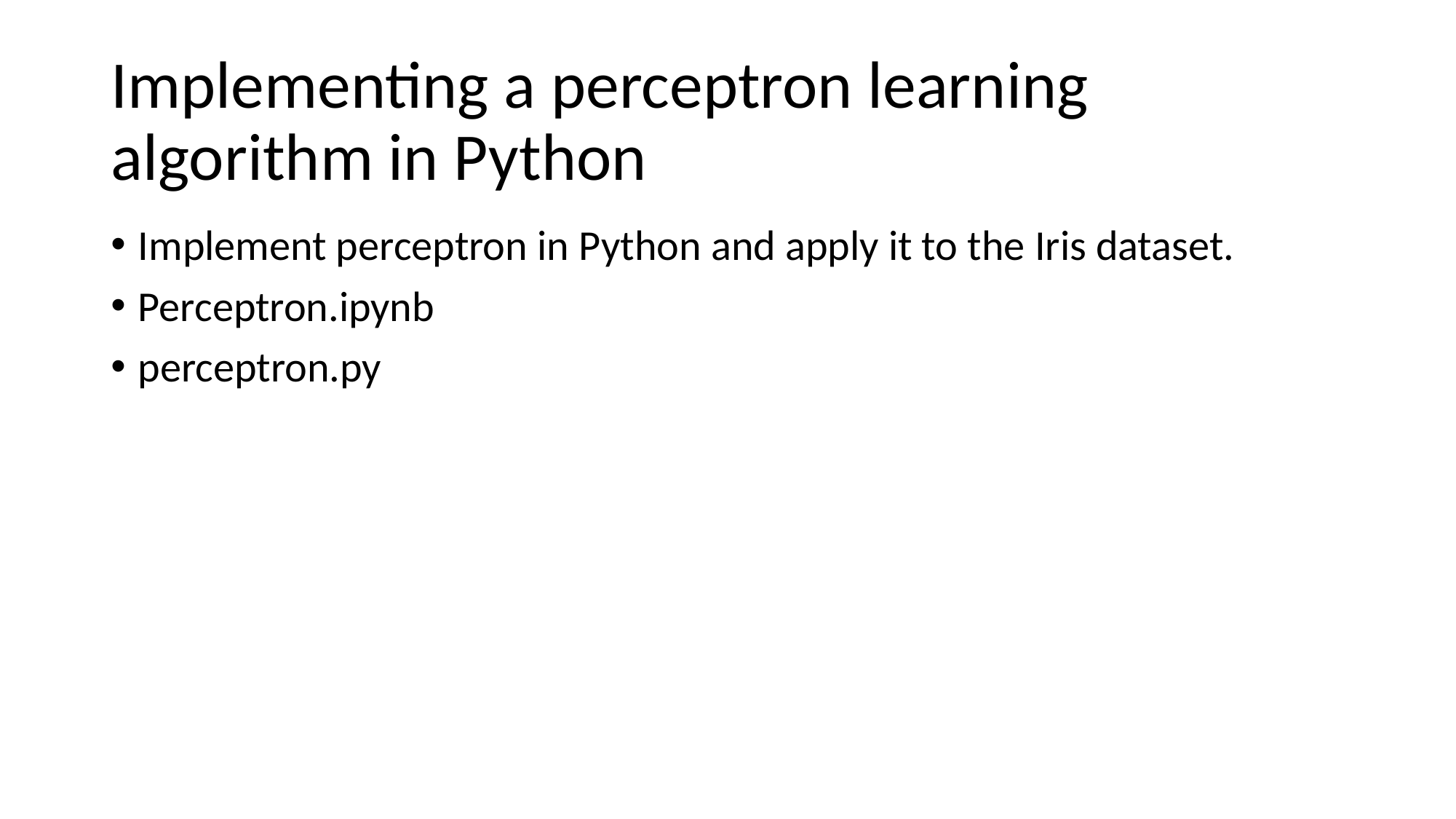

# Implementing a perceptron learning algorithm in Python
Implement perceptron in Python and apply it to the Iris dataset.
Perceptron.ipynb
perceptron.py